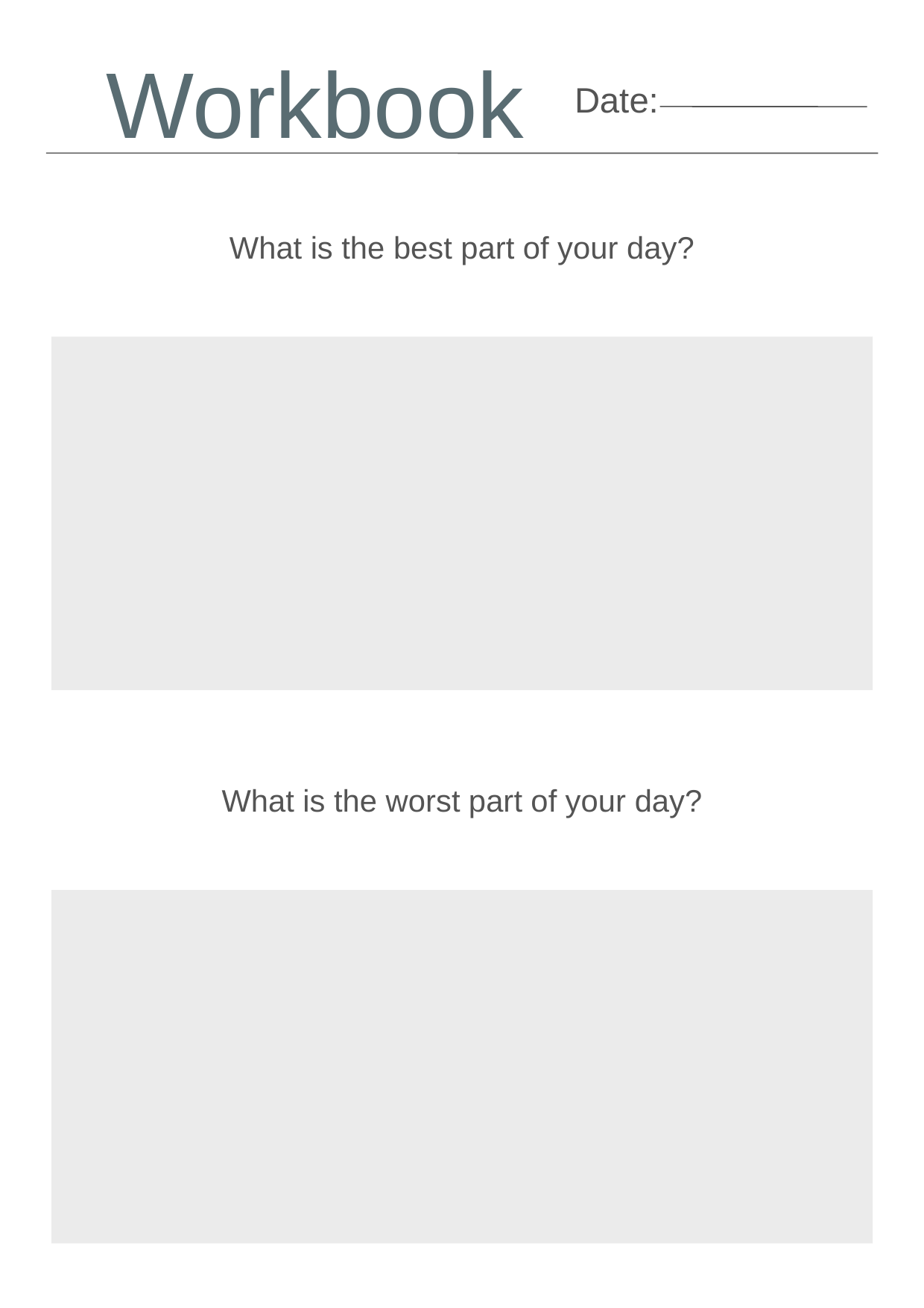

Workbook
Date:

What is the best part of your day?

What is the worst part of your day?